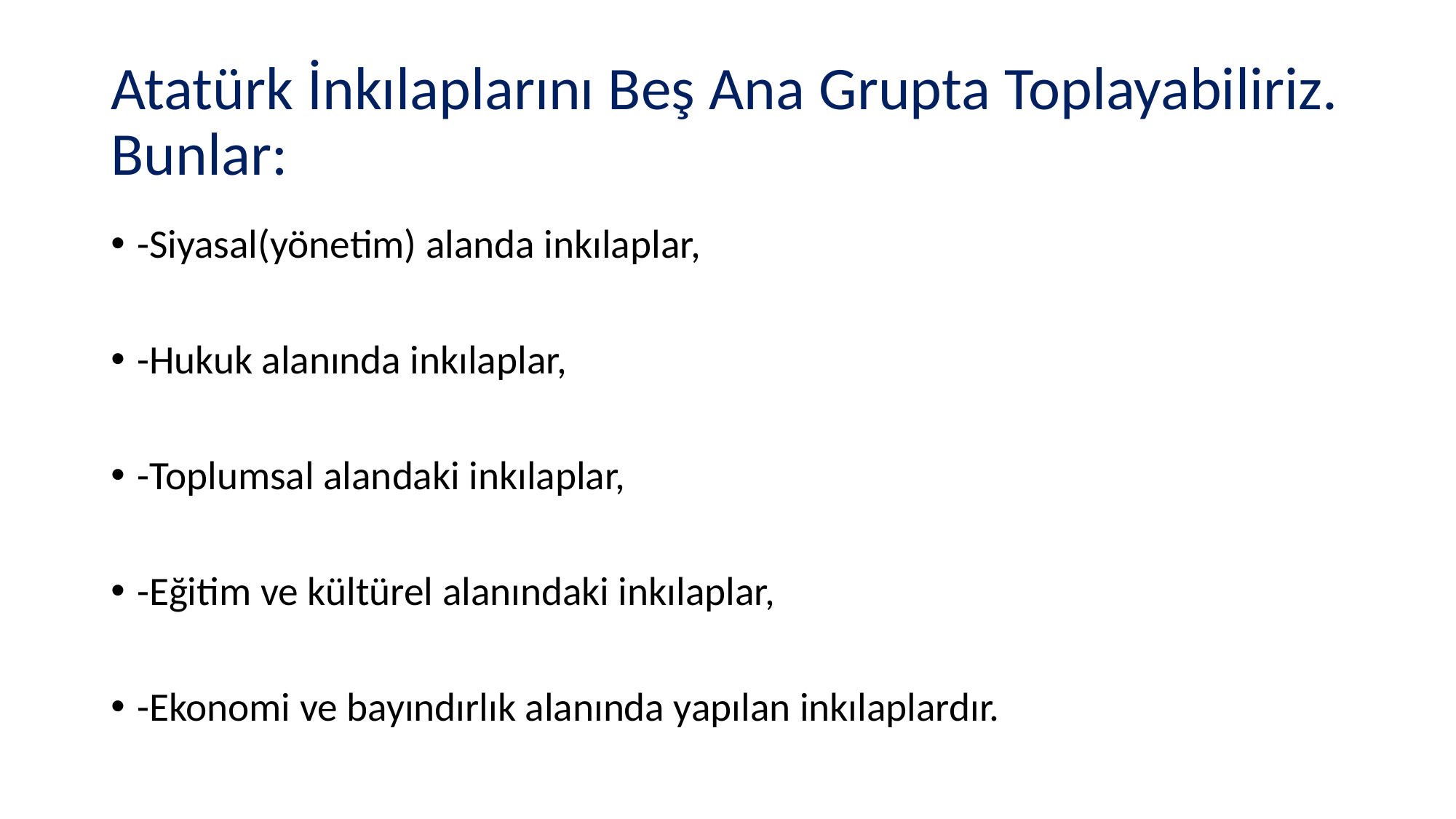

# Atatürk İnkılaplarını Beş Ana Grupta Toplayabiliriz. Bunlar:
-Siyasal(yönetim) alanda inkılaplar,

-Hukuk alanında inkılaplar,

-Toplumsal alandaki inkılaplar,

-Eğitim ve kültürel alanındaki inkılaplar,

-Ekonomi ve bayındırlık alanında yapılan inkılaplardır.